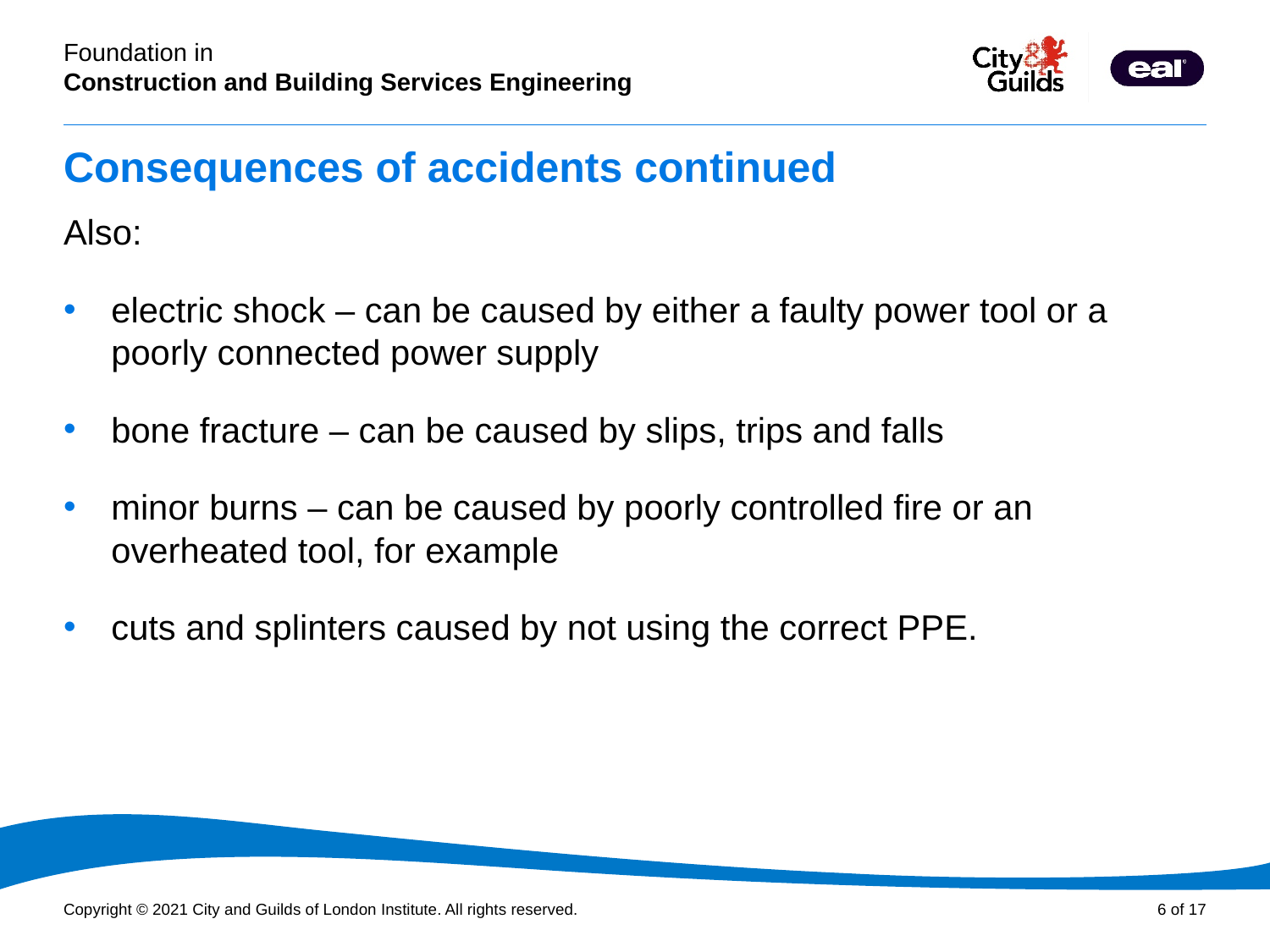

# Consequences of accidents continued
Also:
electric shock – can be caused by either a faulty power tool or a poorly connected power supply
bone fracture – can be caused by slips, trips and falls
minor burns – can be caused by poorly controlled fire or an overheated tool, for example
cuts and splinters caused by not using the correct PPE.